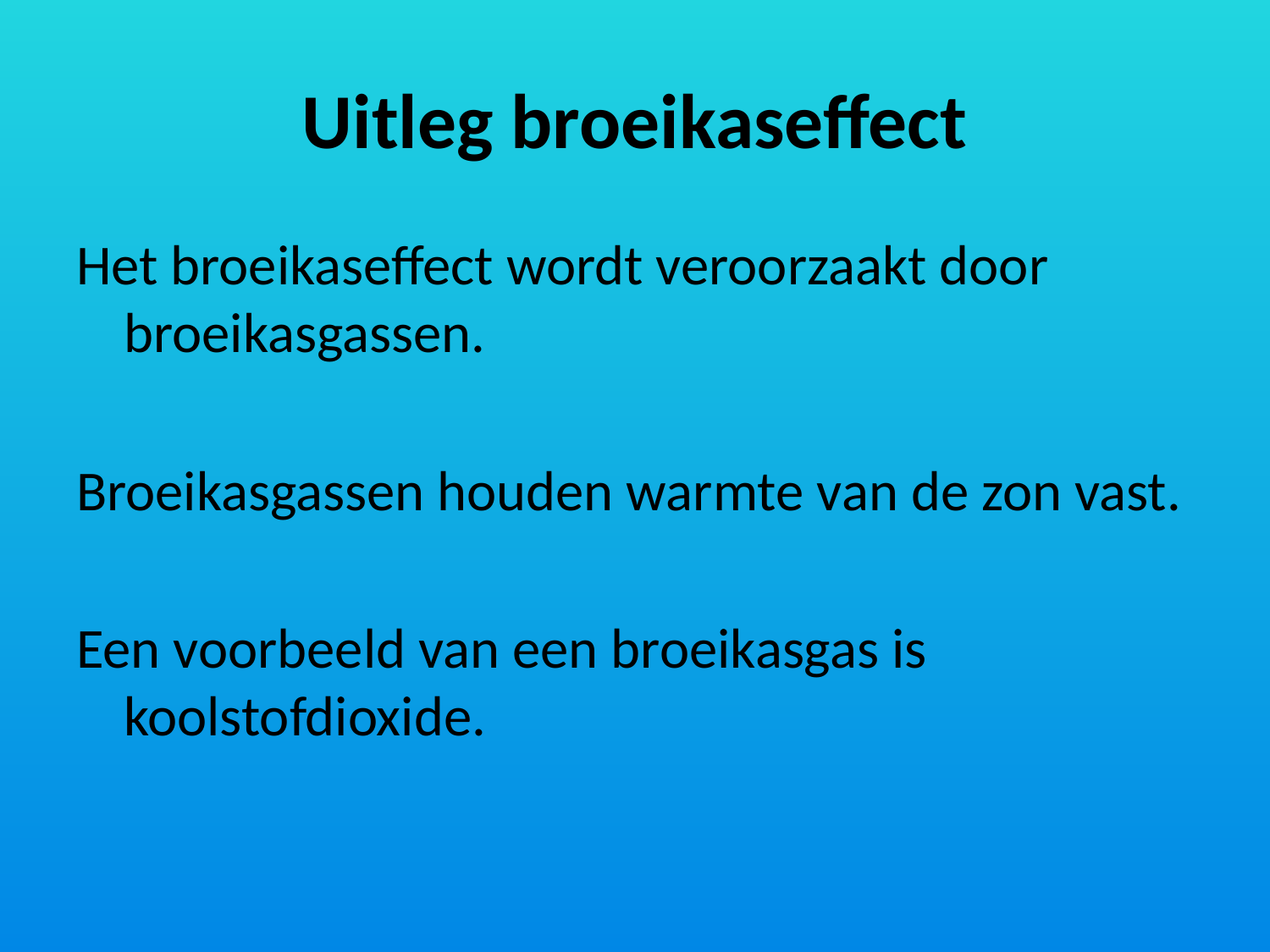

# Uitleg broeikaseffect
Het broeikaseffect wordt veroorzaakt door broeikasgassen.

Broeikasgassen houden warmte van de zon vast.

Een voorbeeld van een broeikasgas is koolstofdioxide.